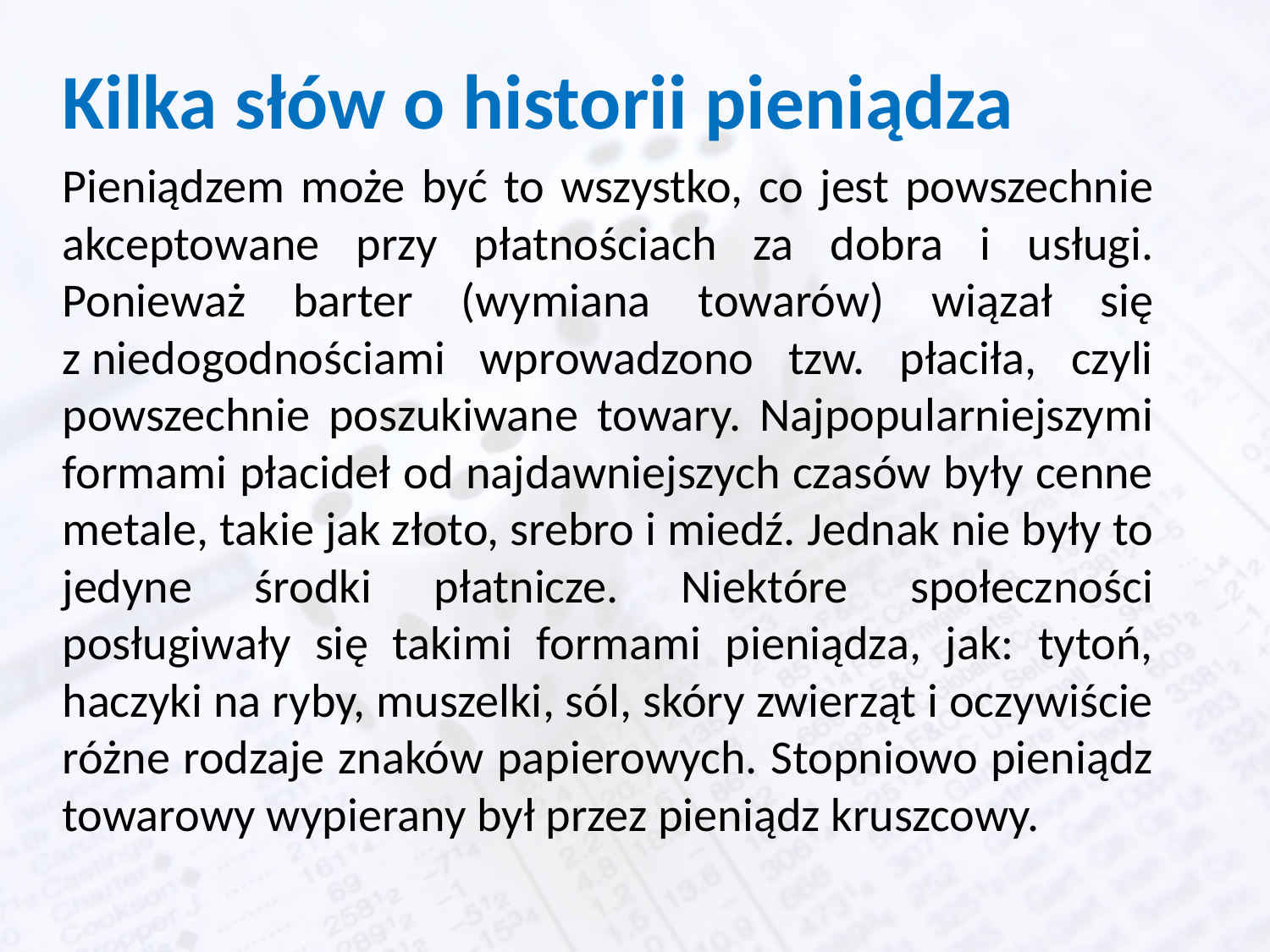

# Kilka słów o historii pieniądza
Pieniądzem może być to wszystko, co jest powszechnie akceptowane przy płatnościach za dobra i usługi. Ponieważ barter (wymiana towarów) wiązał się z niedogodnościami wprowadzono tzw. płaciła, czyli powszechnie poszukiwane towary. Najpopularniejszymi formami płacideł od najdawniejszych czasów były cenne metale, takie jak złoto, srebro i miedź. Jednak nie były to jedyne środki płatnicze. Niektóre społeczności posługiwały się takimi formami pieniądza, jak: tytoń, haczyki na ryby, muszelki, sól, skóry zwierząt i oczywiście różne rodzaje znaków papierowych. Stopniowo pieniądz towarowy wypierany był przez pieniądz kruszcowy.